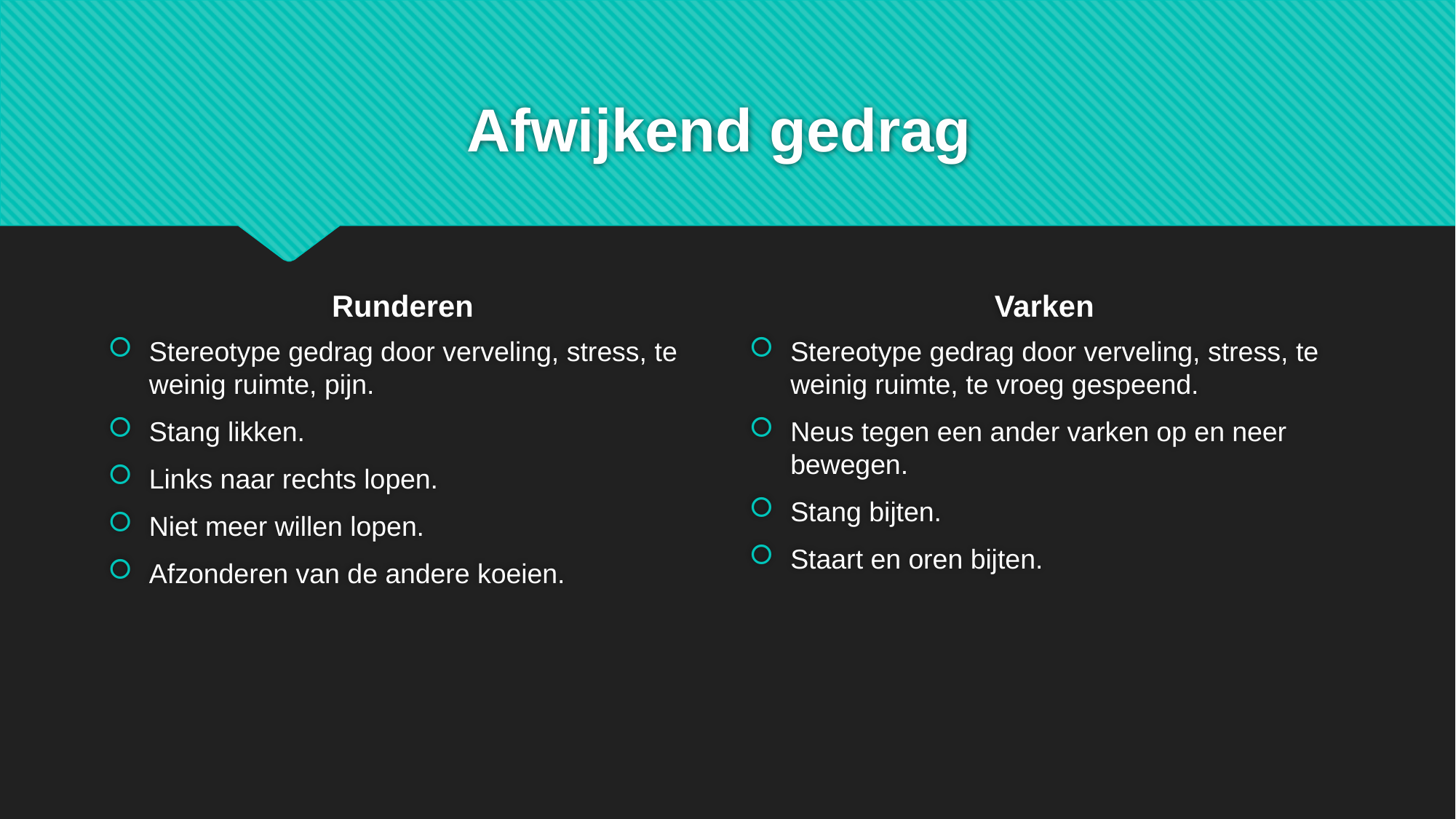

# Afwijkend gedrag
Runderen
Varken
Stereotype gedrag door verveling, stress, te weinig ruimte, pijn.
Stang likken.
Links naar rechts lopen.
Niet meer willen lopen.
Afzonderen van de andere koeien.

Stereotype gedrag door verveling, stress, te weinig ruimte, te vroeg gespeend.
Neus tegen een ander varken op en neer bewegen.
Stang bijten.
Staart en oren bijten.